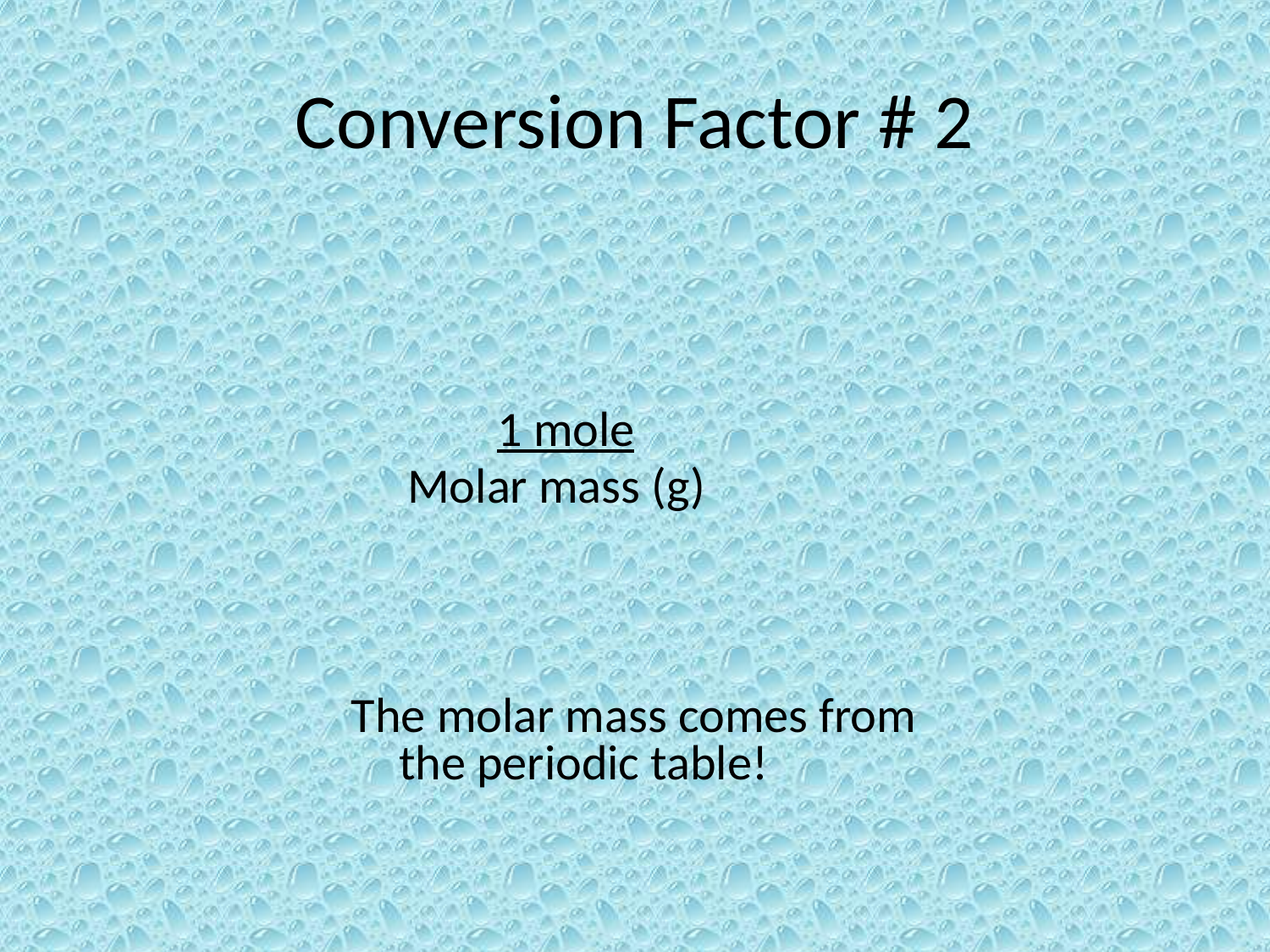

# Conversion Factor # 2
             1 mole
     Molar mass (g)

The molar mass comes from the periodic table!